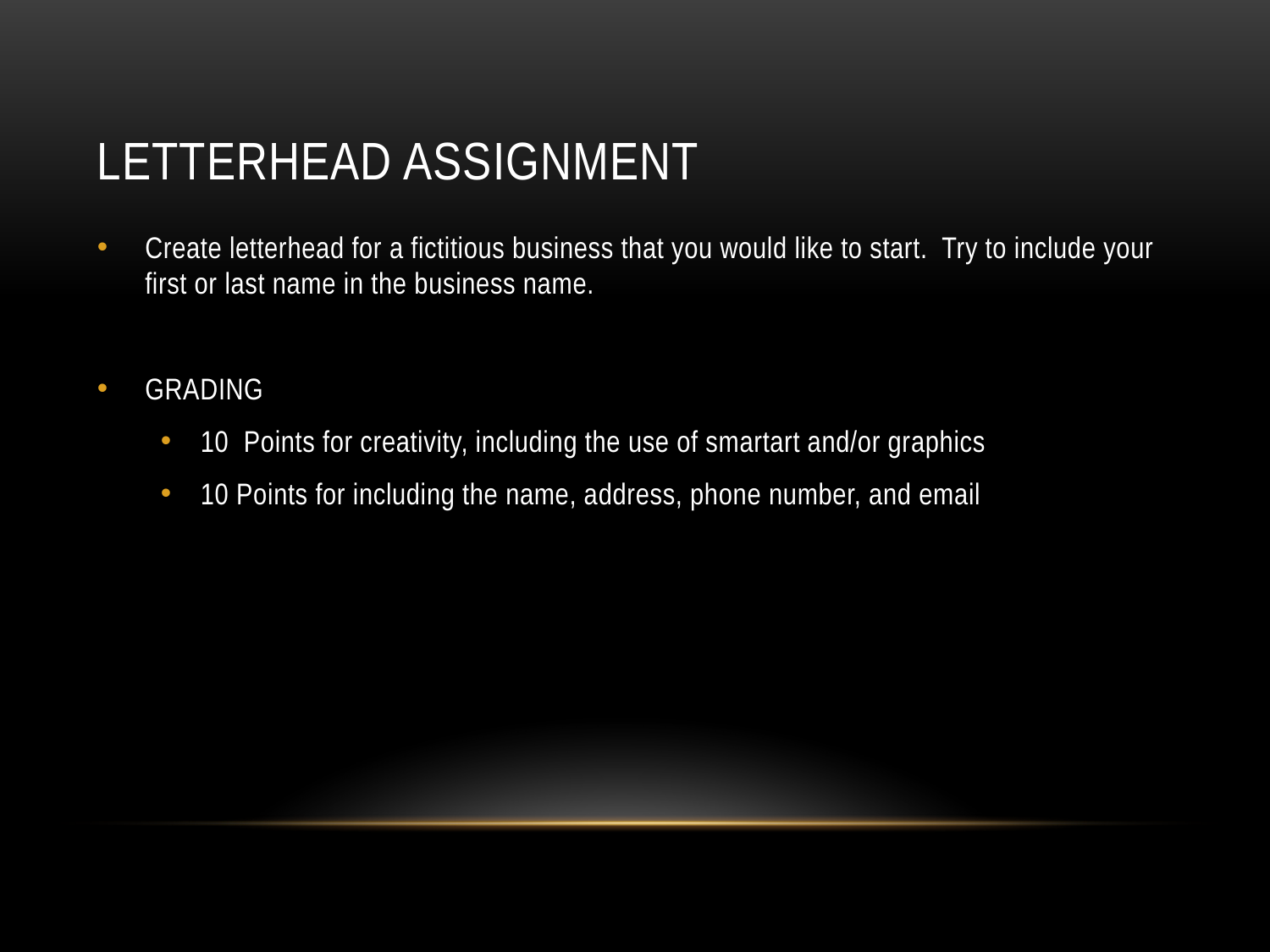

# Letterhead assignment
Create letterhead for a fictitious business that you would like to start.  Try to include your first or last name in the business name.

GRADING
10  Points for creativity, including the use of smartart and/or graphics
10 Points for including the name, address, phone number, and email